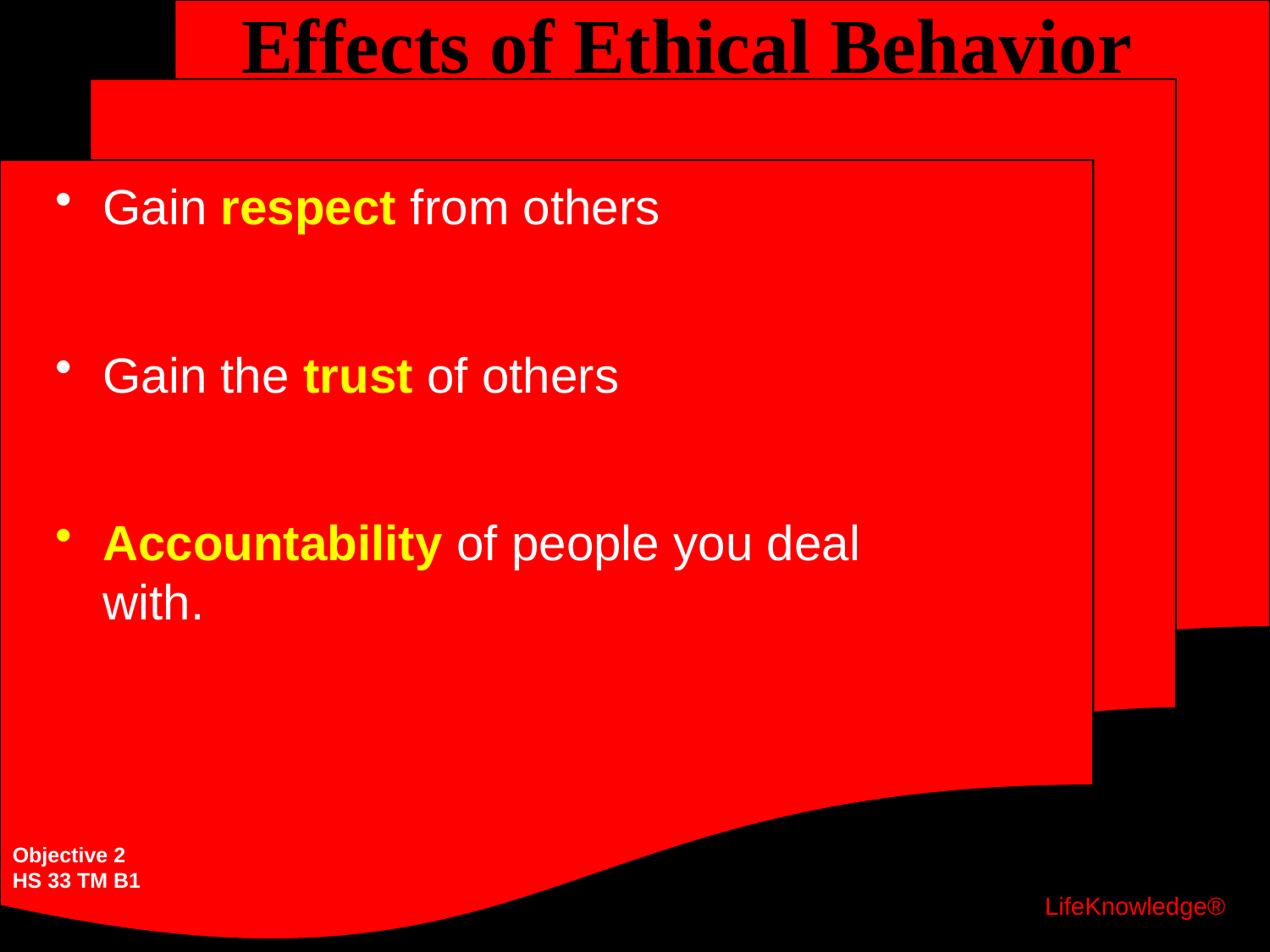

# Effects of Ethical Behavior
Gain respect from others

Gain the trust of others

Accountability of people you deal with.
Objective 2
HS 33 TM B1
LifeKnowledge®